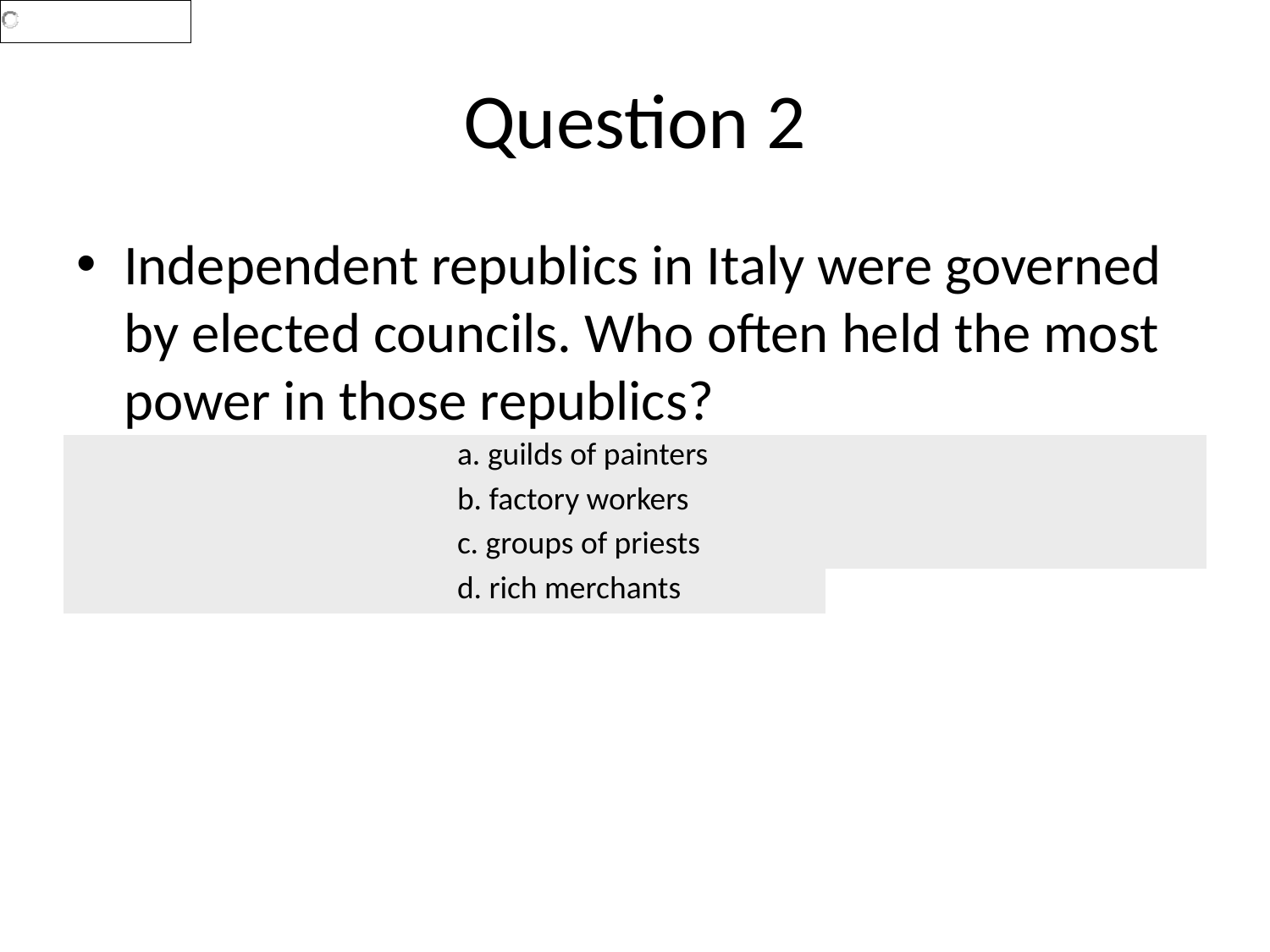

# Question 2
Independent republics in Italy were governed by elected councils. Who often held the most power in those republics?

|  | a. guilds of painters |  |
| --- | --- | --- |
|  | b. factory workers |  |
|  | c. groups of priests |  |
|  | d. rich merchants |  |